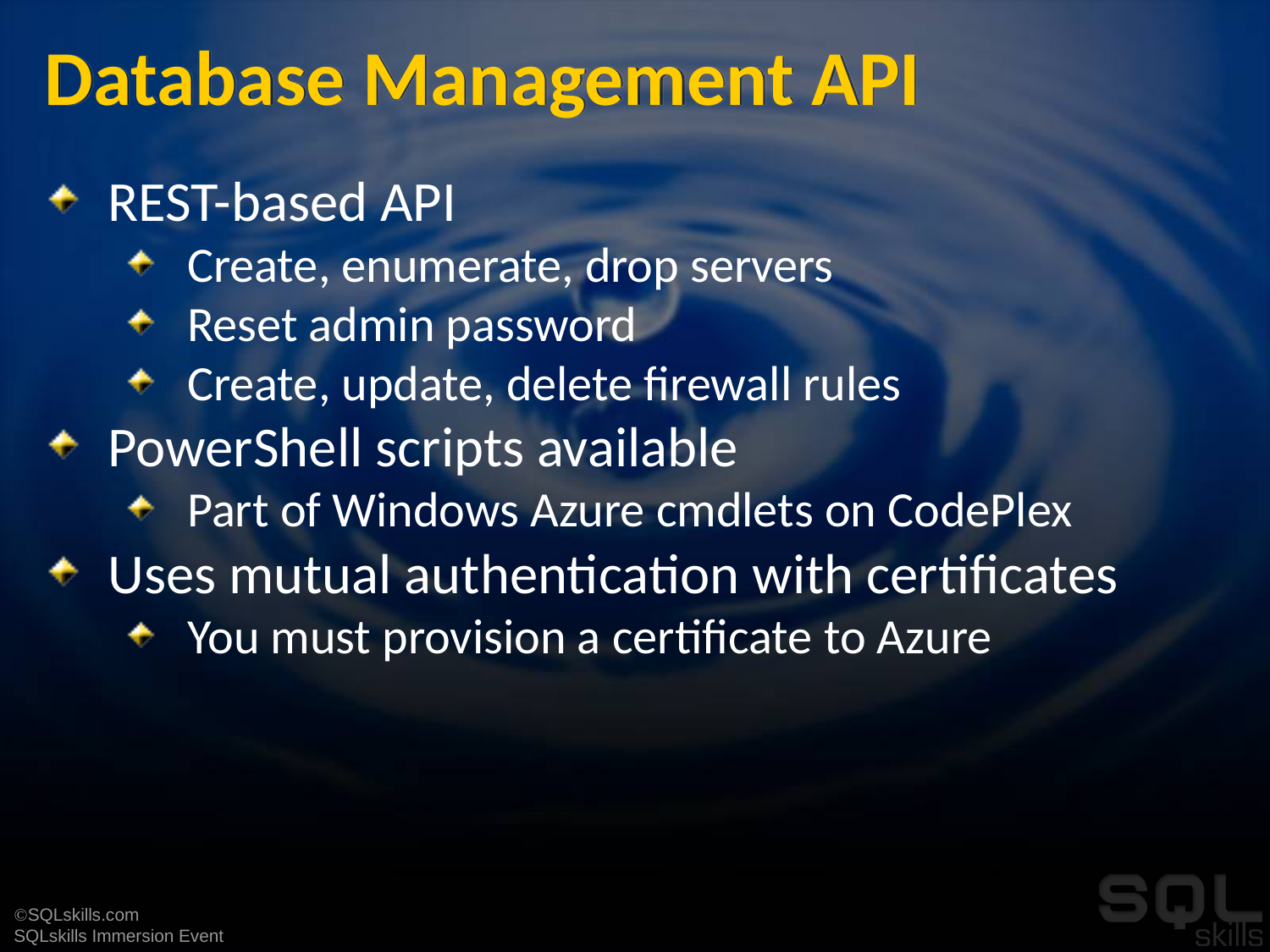

# Database Management API
REST-based API
Create, enumerate, drop servers
Reset admin password
Create, update, delete firewall rules
PowerShell scripts available
Part of Windows Azure cmdlets on CodePlex
Uses mutual authentication with certificates
You must provision a certificate to Azure